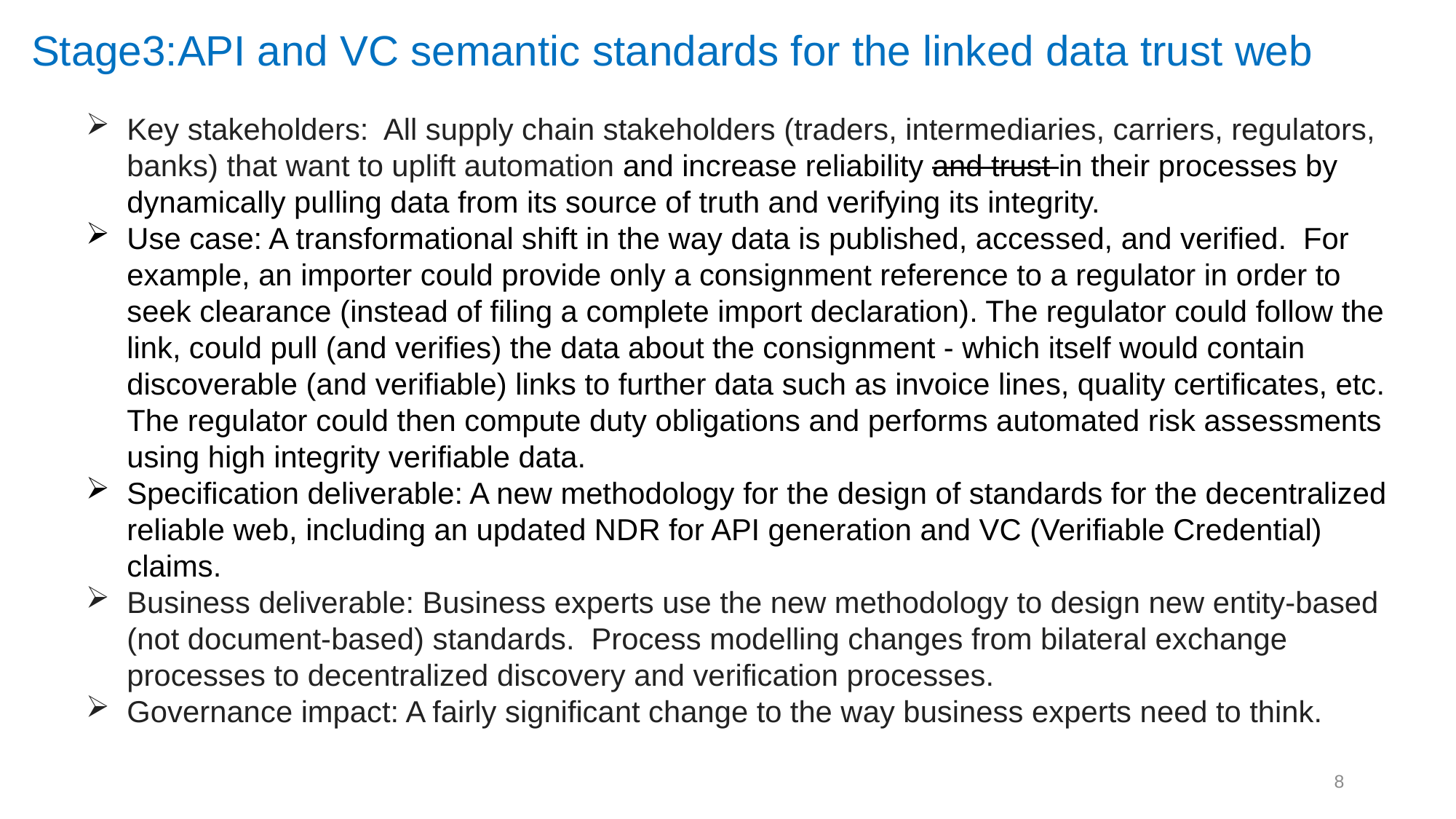

Stage3:API and VC semantic standards for the linked data trust web
Key stakeholders:  All supply chain stakeholders (traders, intermediaries, carriers, regulators, banks) that want to uplift automation and increase reliability and trust in their processes by dynamically pulling data from its source of truth and verifying its integrity.
Use case: A transformational shift in the way data is published, accessed, and verified.  For example, an importer could provide only a consignment reference to a regulator in order to seek clearance (instead of filing a complete import declaration). The regulator could follow the link, could pull (and verifies) the data about the consignment - which itself would contain discoverable (and verifiable) links to further data such as invoice lines, quality certificates, etc.  The regulator could then compute duty obligations and performs automated risk assessments using high integrity verifiable data.
Specification deliverable: A new methodology for the design of standards for the decentralized reliable web, including an updated NDR for API generation and VC (Verifiable Credential) claims.
Business deliverable: Business experts use the new methodology to design new entity-based (not document-based) standards.  Process modelling changes from bilateral exchange processes to decentralized discovery and verification processes.
Governance impact: A fairly significant change to the way business experts need to think.

8